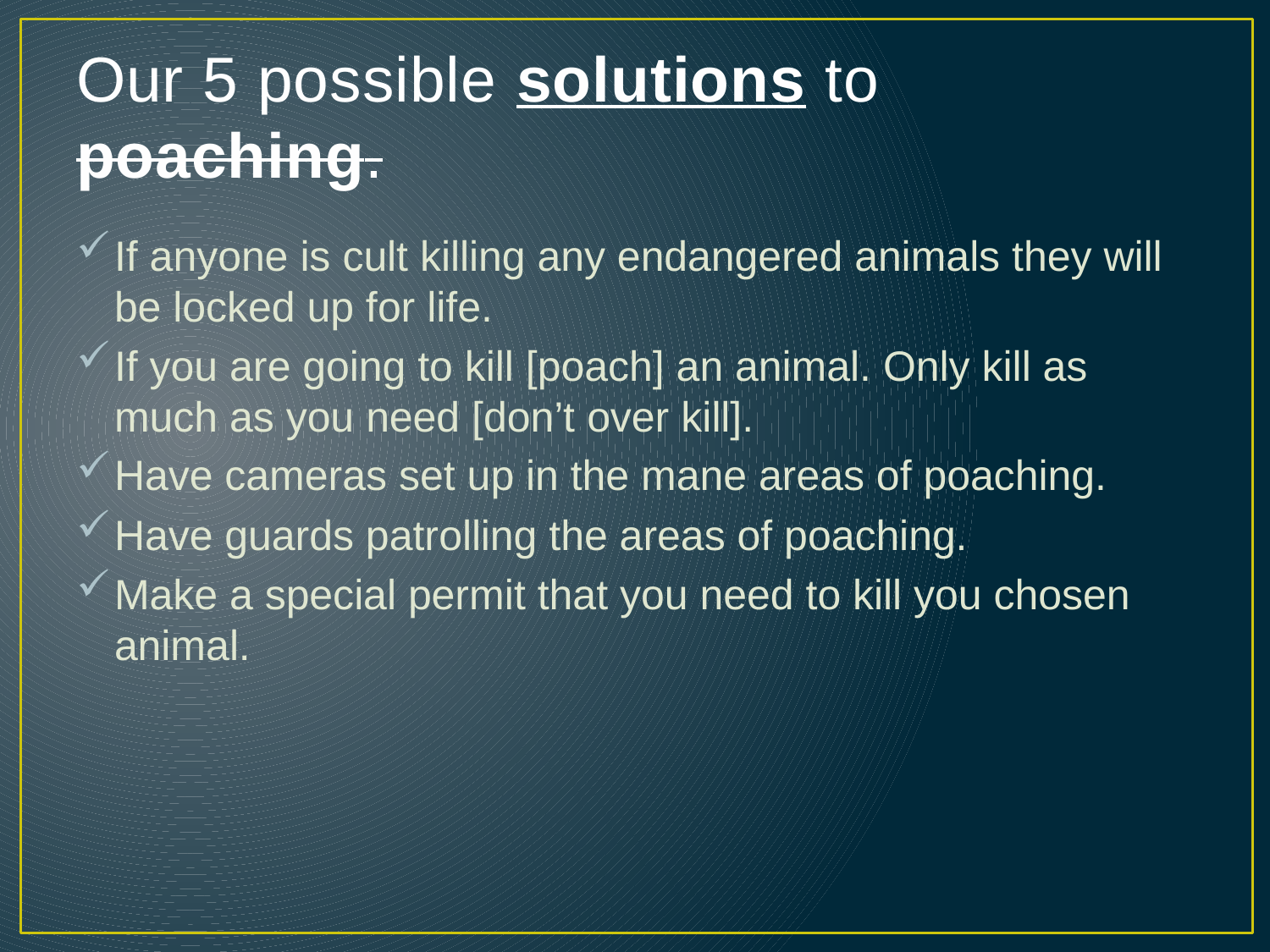

# Our 5 possible solutions to poaching.
If anyone is cult killing any endangered animals they will be locked up for life.
If you are going to kill [poach] an animal. Only kill as much as you need [don’t over kill].
Have cameras set up in the mane areas of poaching.
Have guards patrolling the areas of poaching.
Make a special permit that you need to kill you chosen animal.